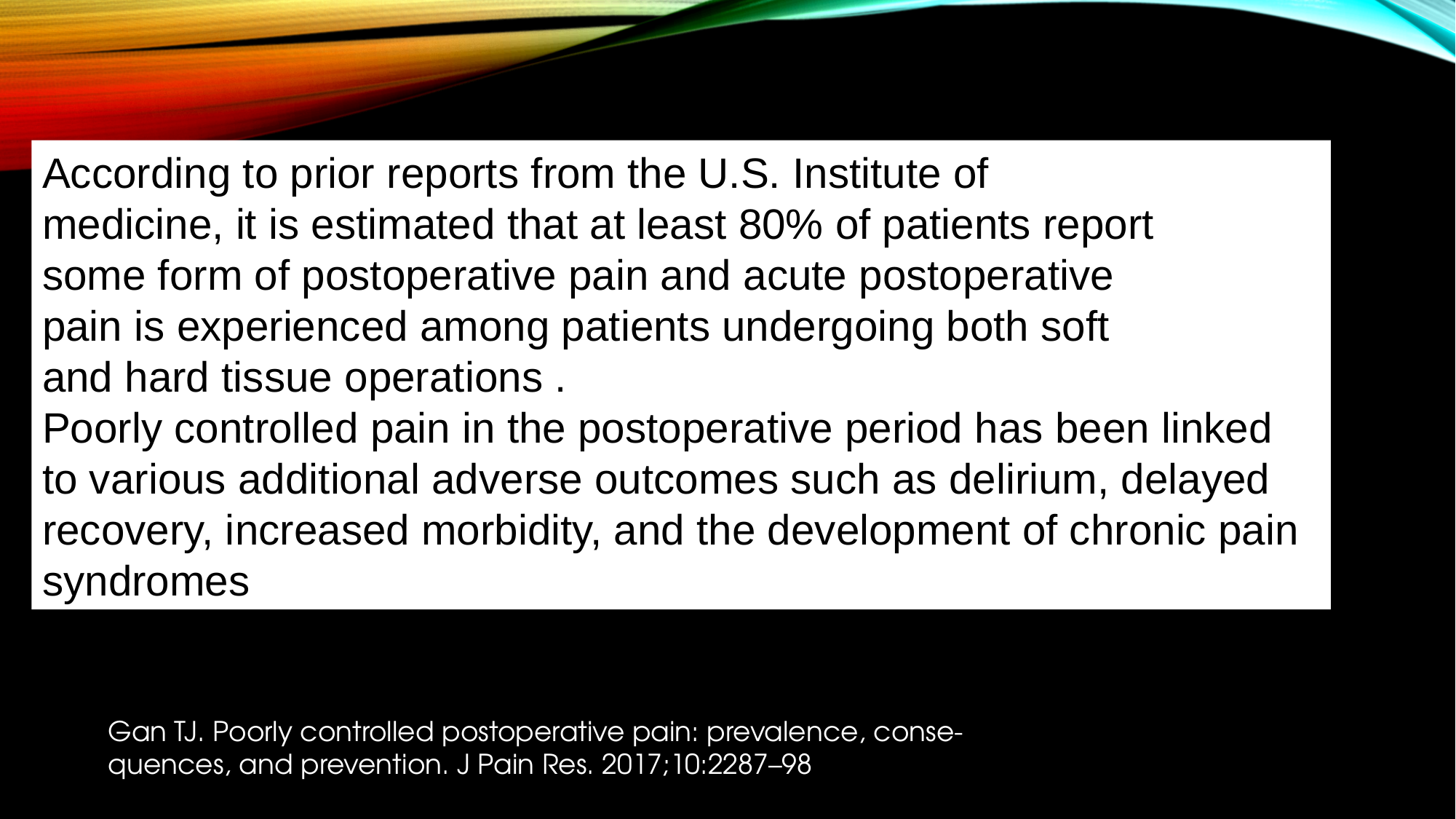

According to prior reports from the U.S. Institute of
medicine, it is estimated that at least 80% of patients report
some form of postoperative pain and acute postoperative
pain is experienced among patients undergoing both soft
and hard tissue operations .
Poorly controlled pain in the postoperative period has been linked to various additional adverse outcomes such as delirium, delayed recovery, increased morbidity, and the development of chronic pain
syndromes
Gan TJ. Poorly controlled postoperative pain: prevalence, conse-
quences, and prevention. J Pain Res. 2017;10:2287–98